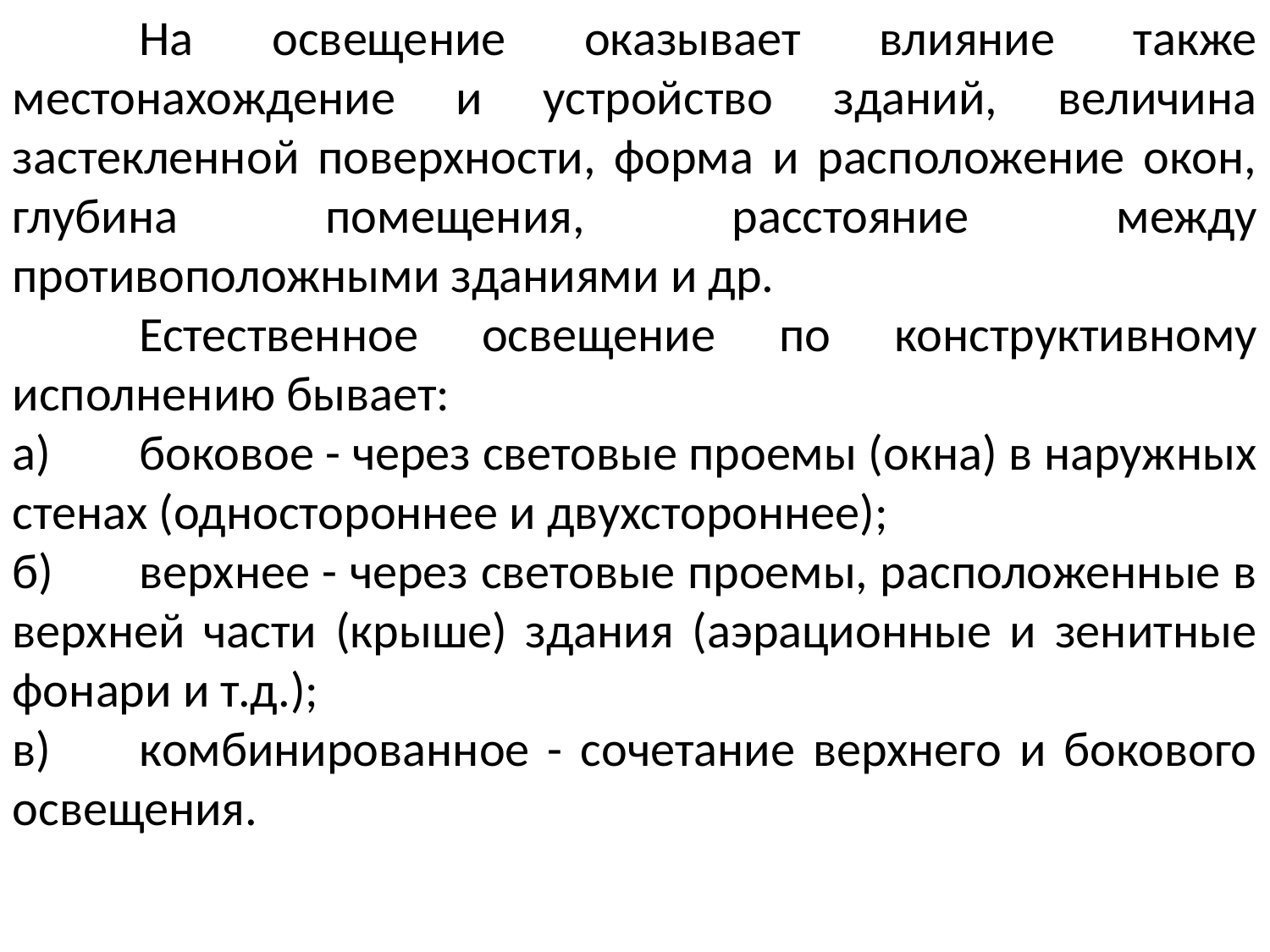

На освещение оказывает влияние также местонахождение и устройство зданий, величина застекленной поверхности, форма и расположение окон, глубина помещения, расстояние между противоположными зданиями и др.
	Естественное освещение по конструктивному исполнению бывает:
а)	боковое - через световые проемы (окна) в наружных стенах (одностороннее и двухстороннее);
б)	верхнее - через световые проемы, расположенные в верхней части (крыше) здания (аэрационные и зенитные фонари и т.д.);
в)	комбинированное - сочетание верхнего и бокового освещения.